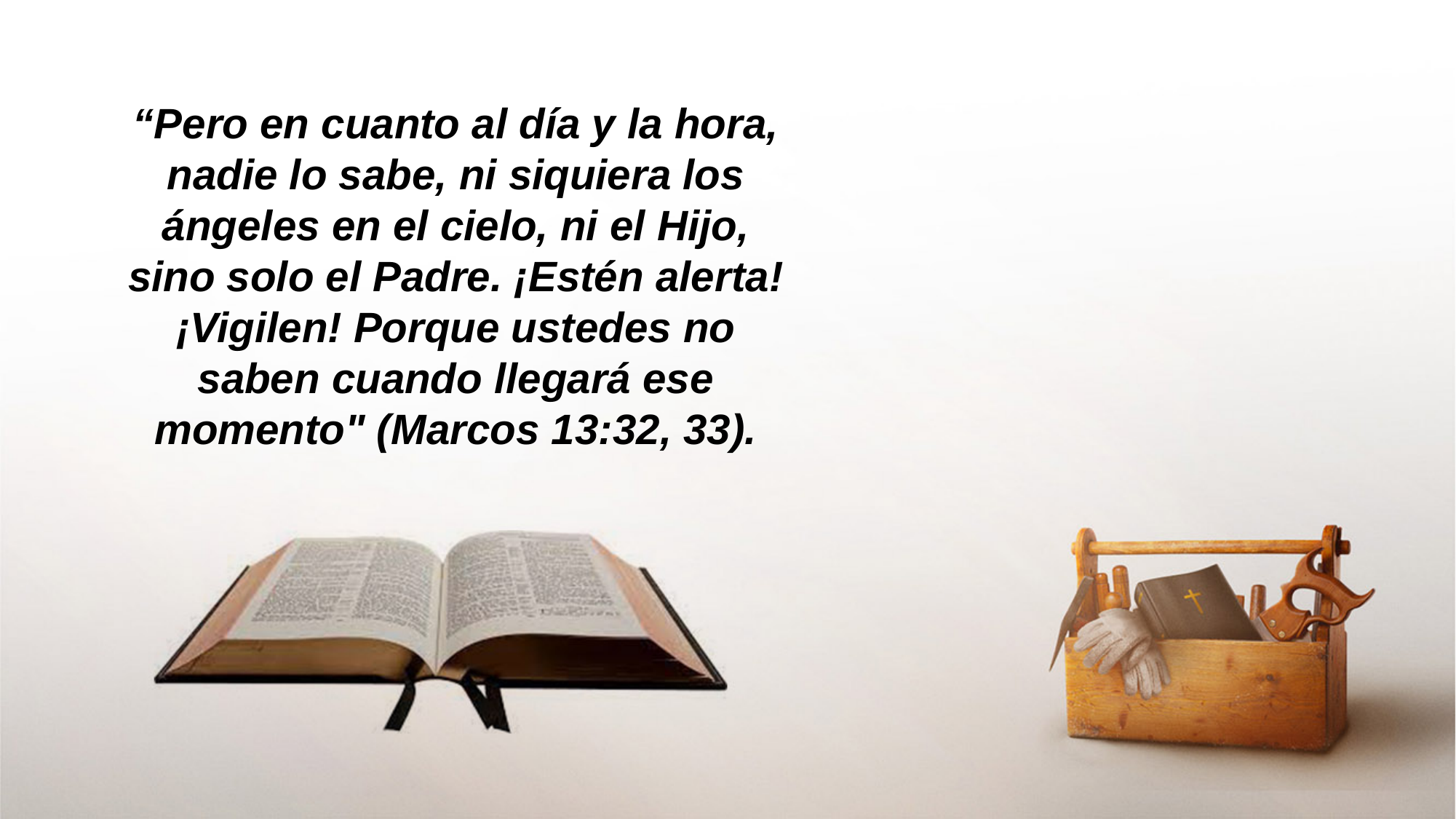

“Pero en cuanto al día y la hora, nadie lo sabe, ni siquiera los ángeles en el cielo, ni el Hijo, sino solo el Padre. ¡Estén alerta! ¡Vigilen! Porque ustedes no saben cuando llegará ese momento" (Marcos 13:32, 33).